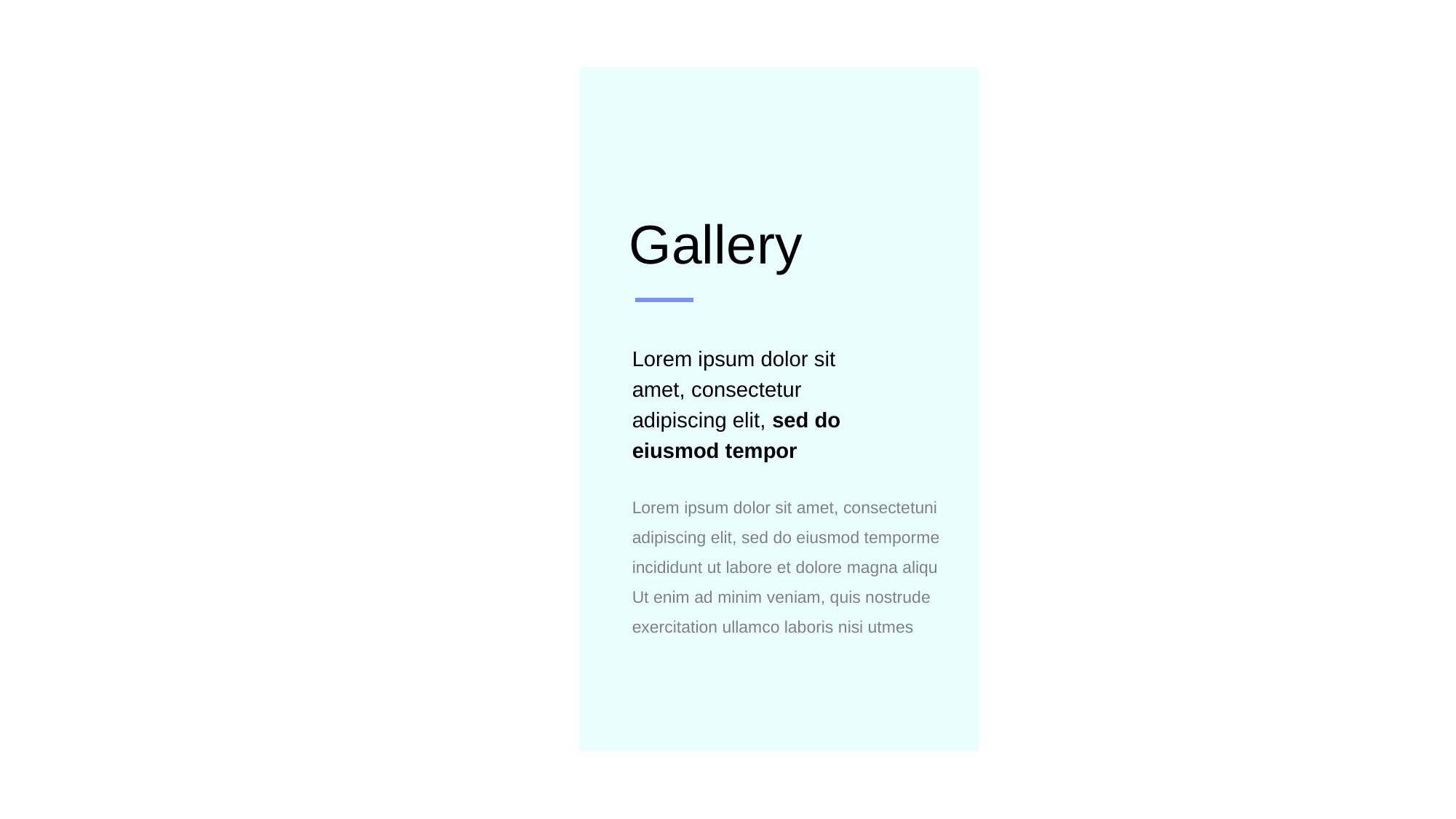

Gallery
Lorem ipsum dolor sit amet, consectetur adipiscing elit, sed do eiusmod tempor
Lorem ipsum dolor sit amet, consectetuni adipiscing elit, sed do eiusmod temporme incididunt ut labore et dolore magna aliqu Ut enim ad minim veniam, quis nostrude exercitation ullamco laboris nisi utmes